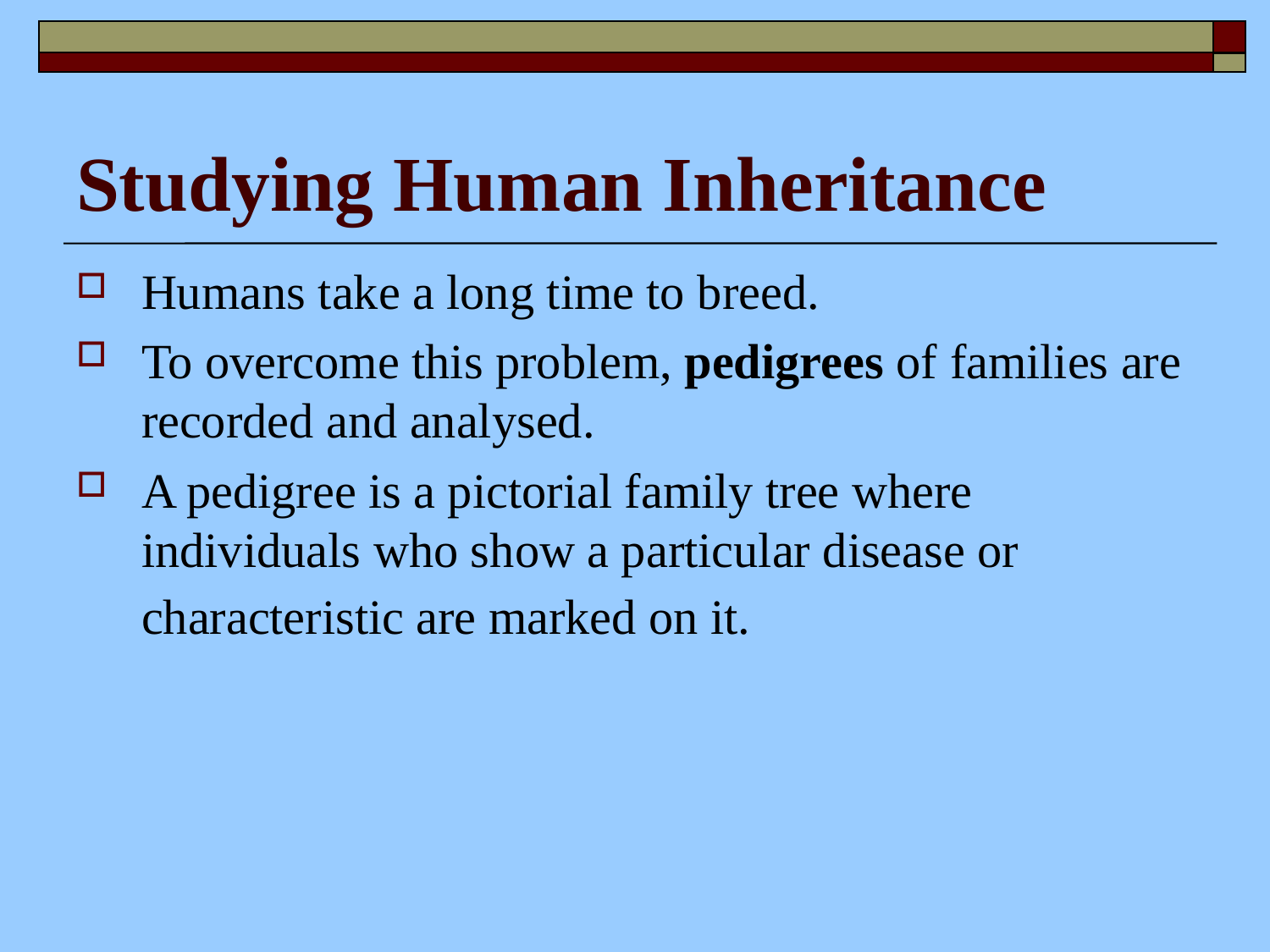

# Studying Human Inheritance
Humans take a long time to breed.
To overcome this problem, pedigrees of families are recorded and analysed.
A pedigree is a pictorial family tree where individuals who show a particular disease or characteristic are marked on it.